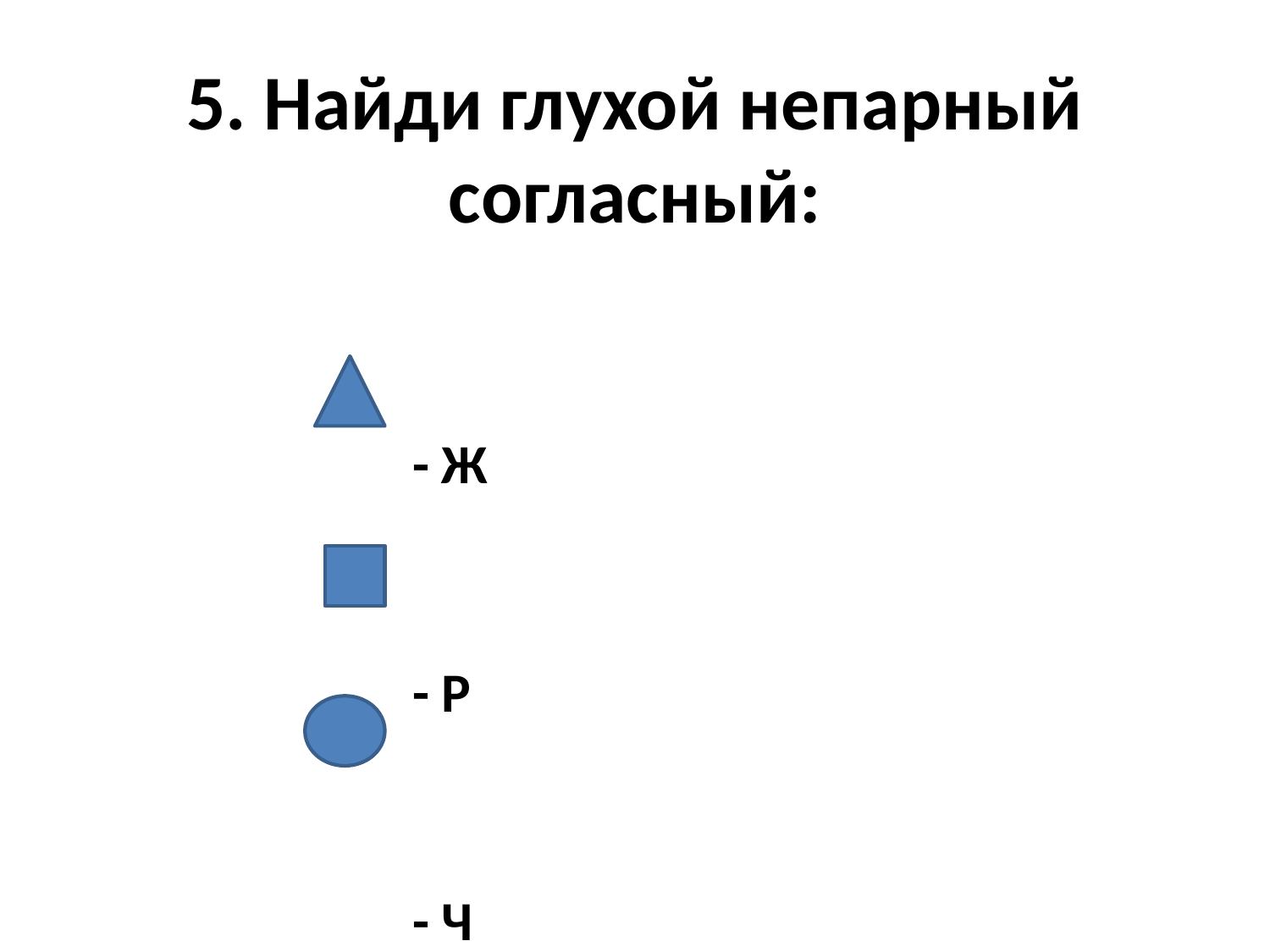

# 5. Найди глухой непарный согласный:

- Ж

- Р

- Ч